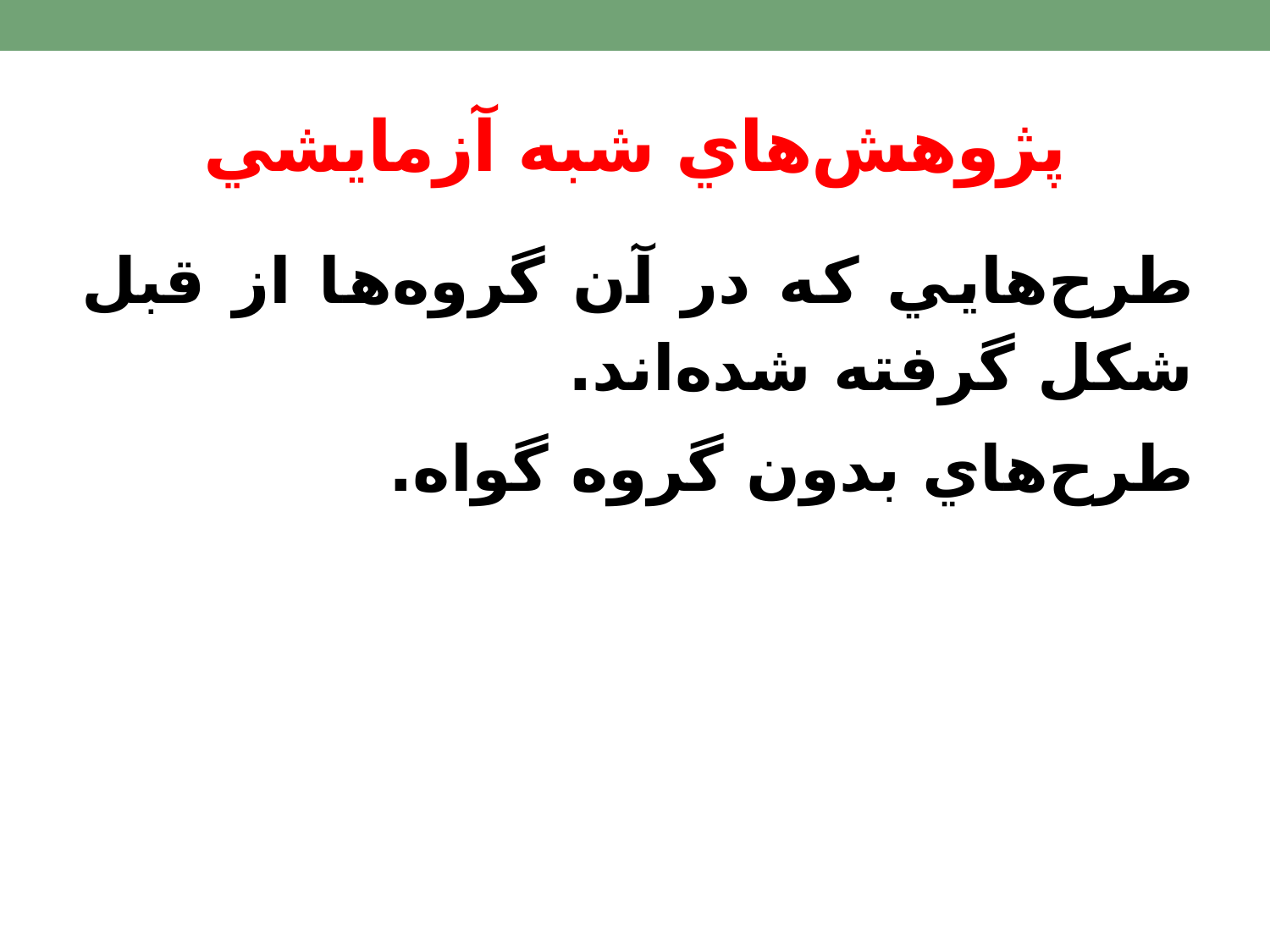

# پژوهش‌هاي شبه آزمايشي
طرح‌هايي كه در آن گروه‌ها از قبل شكل گرفته شده‌اند.
طرح‌هاي بدون گروه گواه.